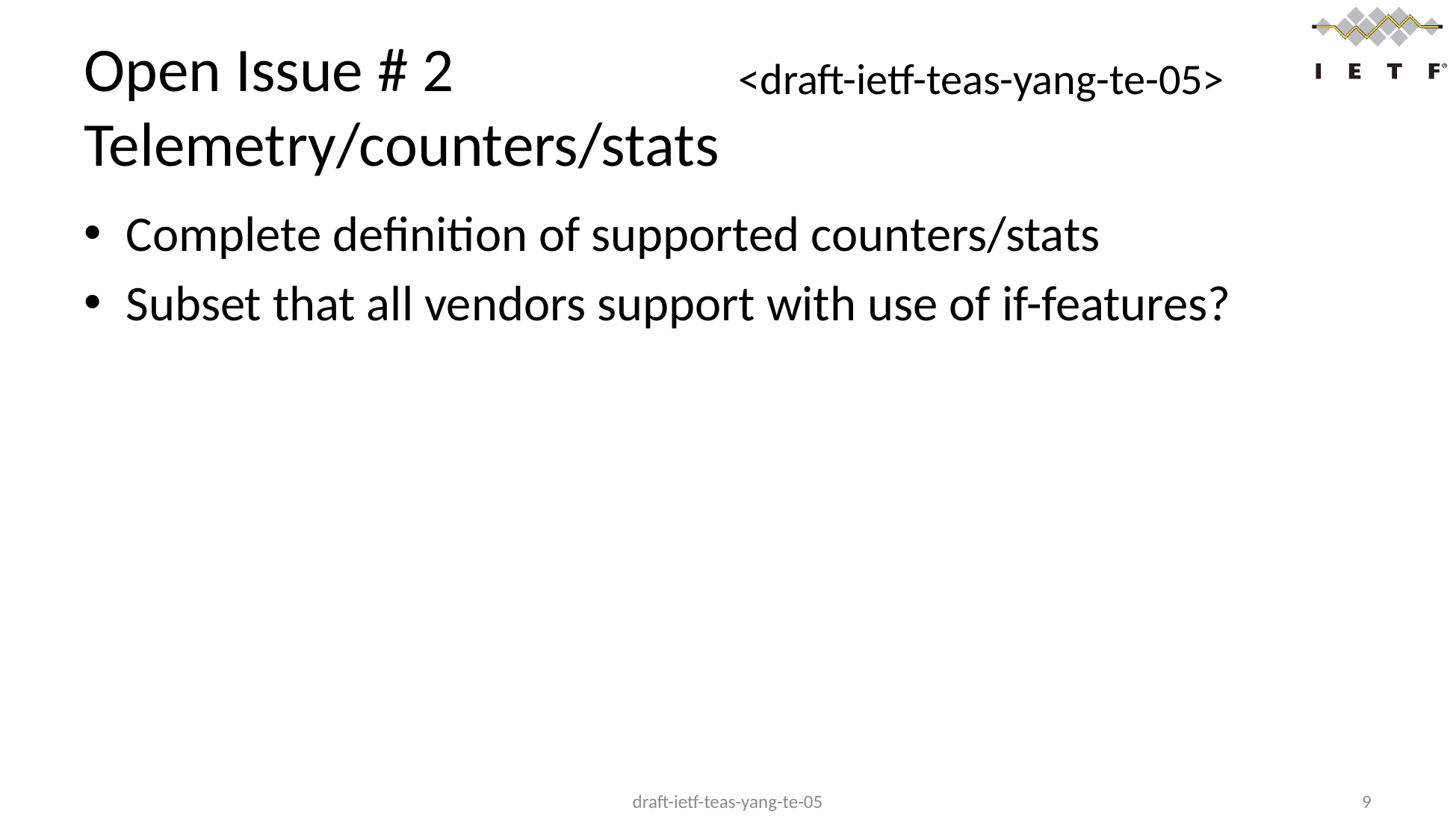

# Open Issue # 2 Telemetry/counters/stats
<draft-ietf-teas-yang-te-05>
Complete definition of supported counters/stats
Subset that all vendors support with use of if-features?
draft-ietf-teas-yang-te-05
9